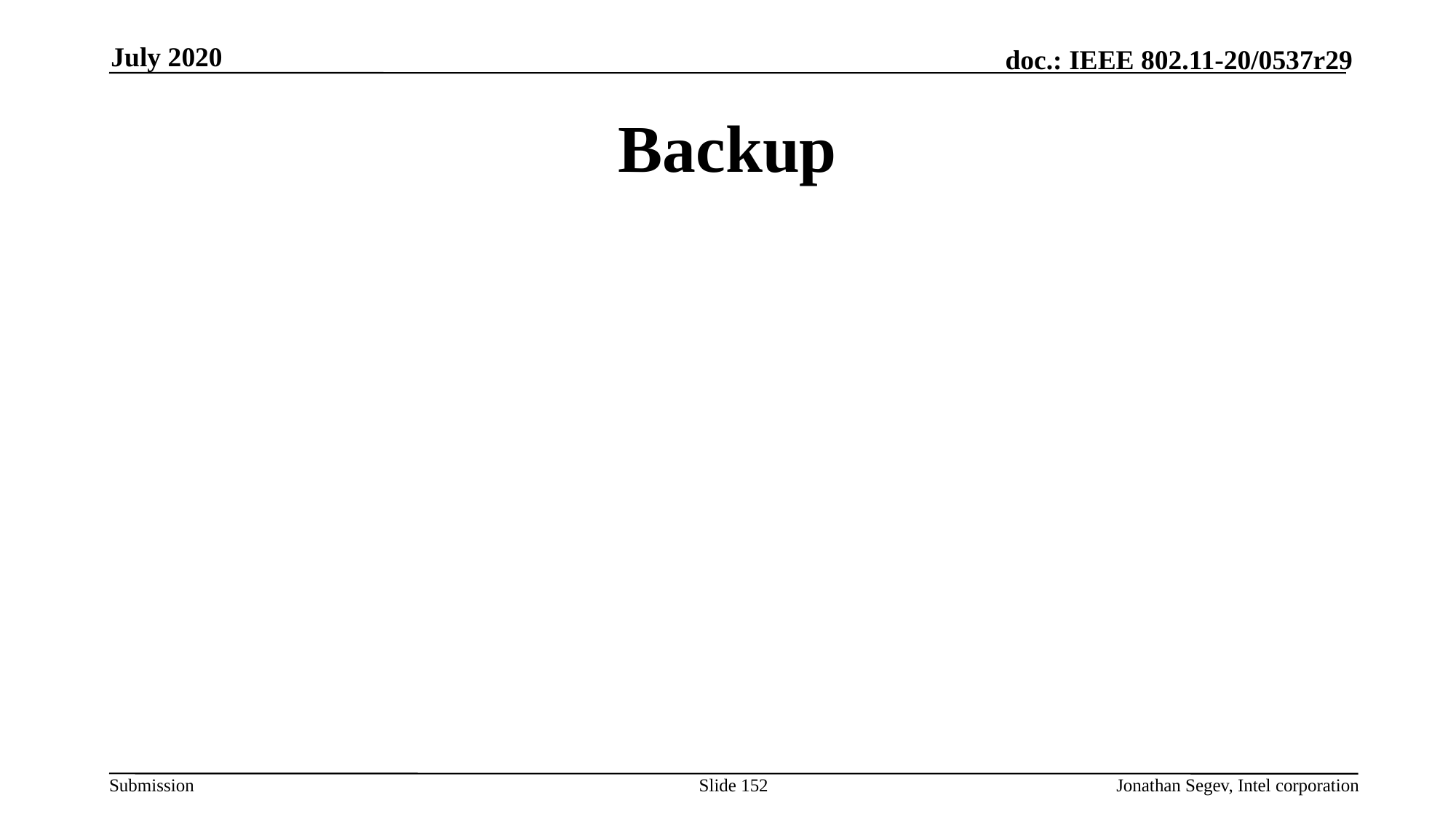

July 2020
# Backup

Slide 152
Jonathan Segev, Intel corporation